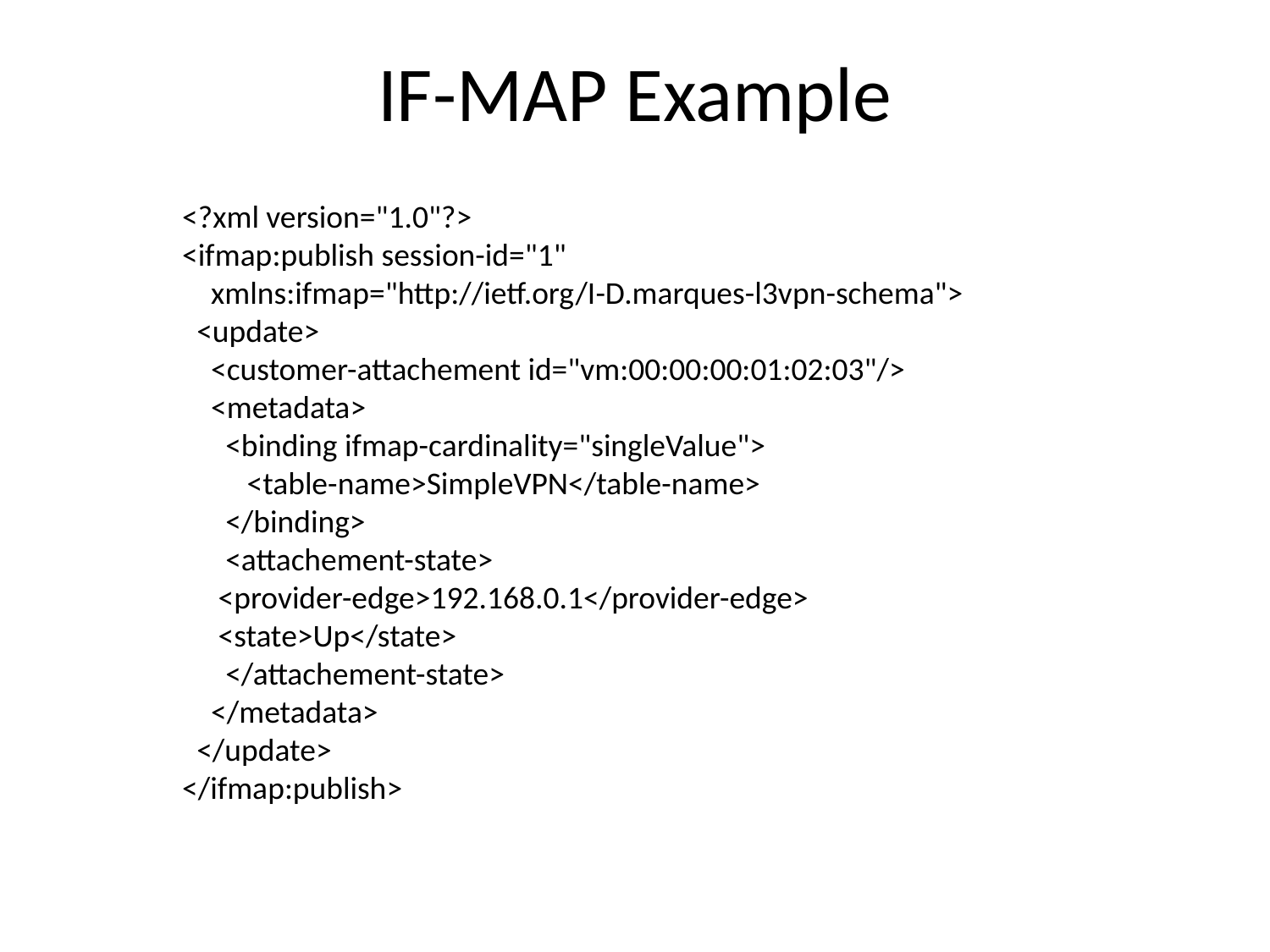

IF-MAP Example
   <?xml version="1.0"?>
   <ifmap:publish session-id="1"
       xmlns:ifmap="http://ietf.org/I-D.marques-l3vpn-schema">
     <update>
       <customer-attachement id="vm:00:00:00:01:02:03"/>
       <metadata>
         <binding ifmap-cardinality="singleValue">
            <table-name>SimpleVPN</table-name>
         </binding>
         <attachement-state>
        <provider-edge>192.168.0.1</provider-edge>
        <state>Up</state>
         </attachement-state>
       </metadata>
     </update>
   </ifmap:publish>